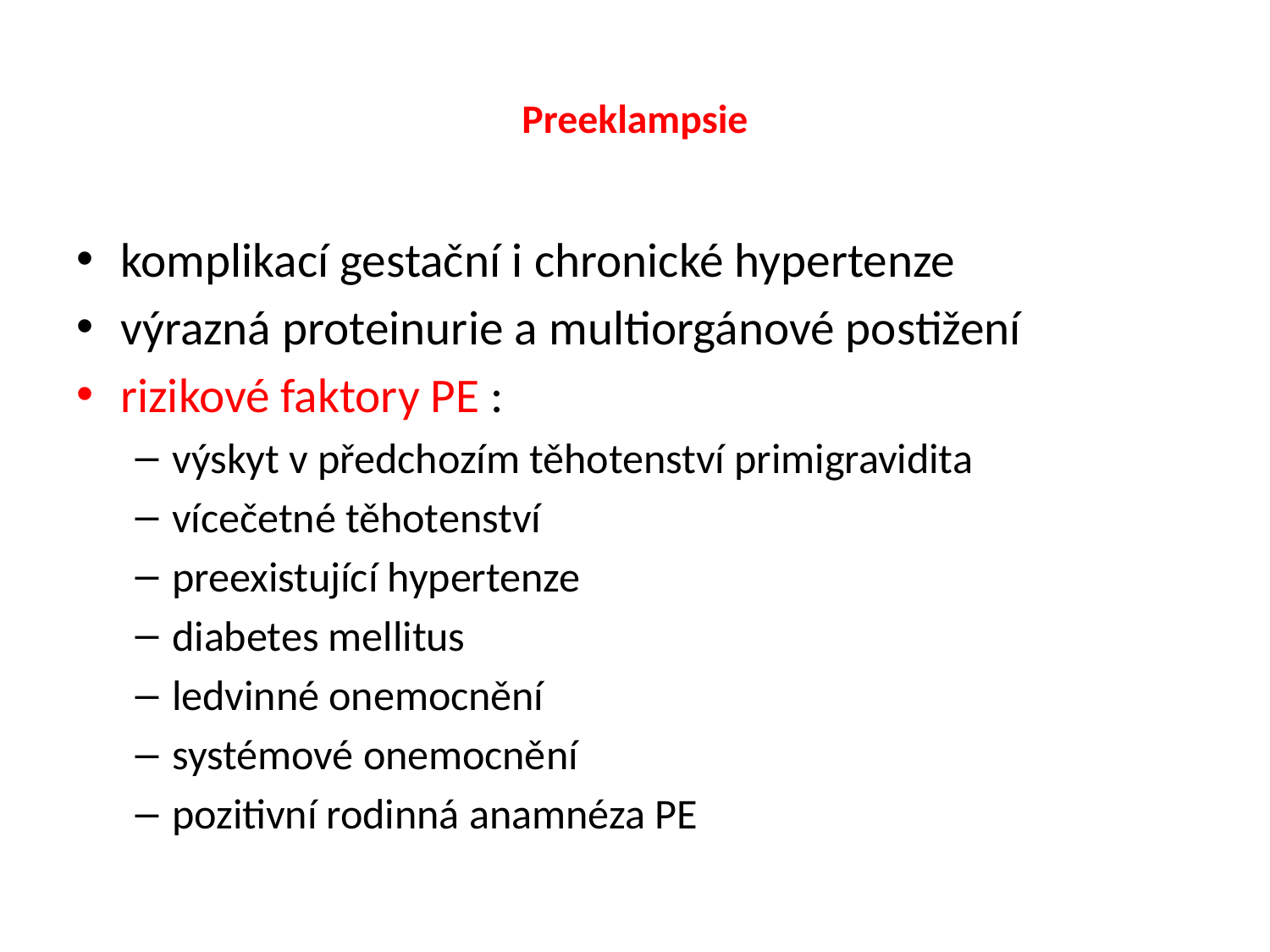

# Preeklampsie
komplikací gestační i chronické hypertenze
výrazná proteinurie a multiorgánové postižení
rizikové faktory PE :
výskyt v předchozím těhotenství primigravidita
vícečetné těhotenství
preexistující hypertenze
diabetes mellitus
ledvinné onemocnění
systémové onemocnění
pozitivní rodinná anamnéza PE